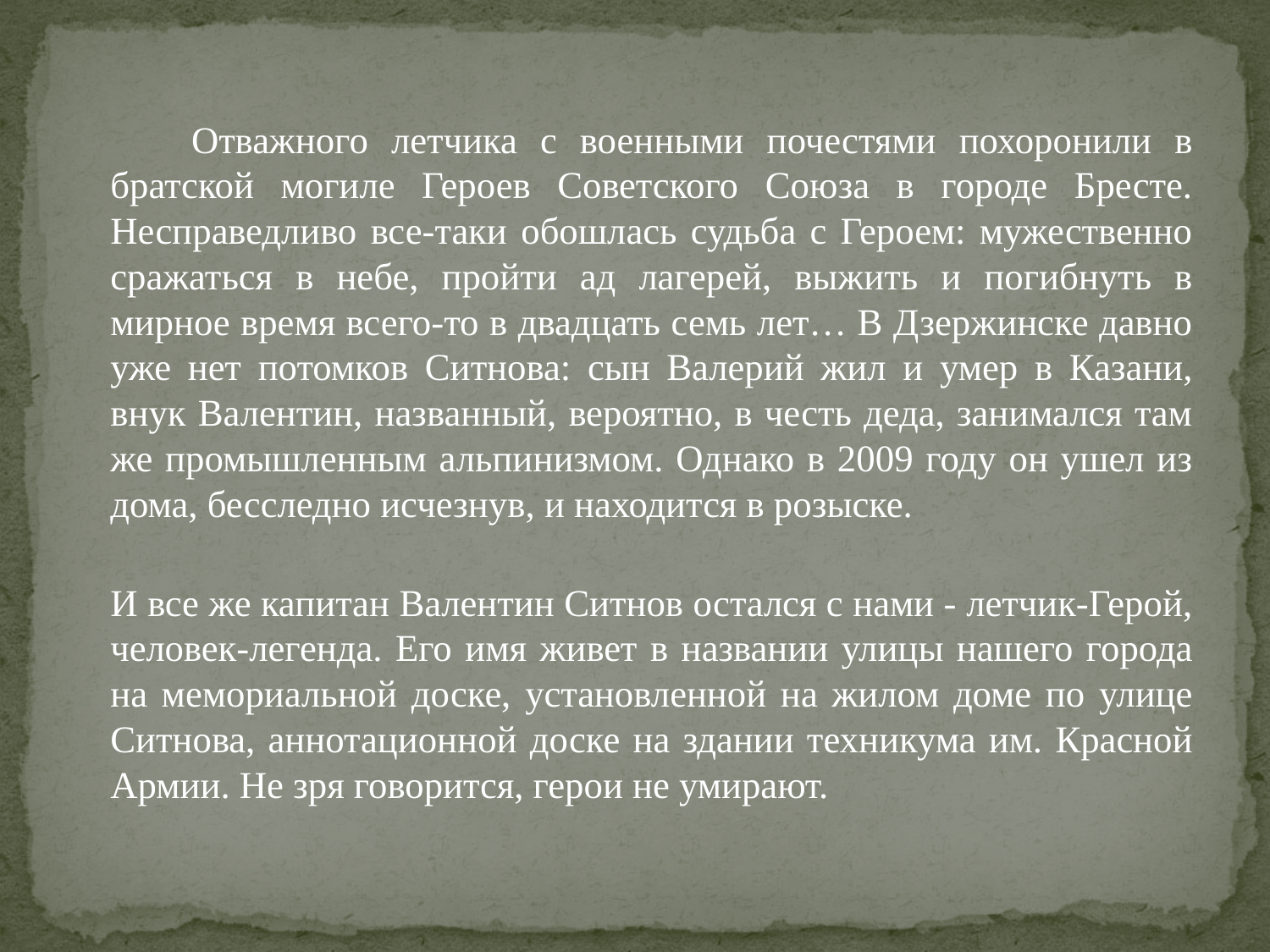

#
     Отважного летчика с военными почестями похоронили в братской могиле Героев Советского Союза в городе Бресте. Несправедливо все-таки обошлась судьба с Героем: мужественно сражаться в небе, пройти ад лагерей, выжить и погибнуть в мирное время всего-то в двадцать семь лет… В Дзержинске давно уже нет потомков Ситнова: сын Валерий жил и умер в Казани, внук Валентин, названный, вероятно, в честь деда, занимался там же промышленным альпинизмом. Однако в 2009 году он ушел из дома, бесследно исчезнув, и находится в розыске.
И все же капитан Валентин Ситнов остался с нами - летчик-Герой, человек-легенда. Его имя живет в названии улицы нашего города на мемориальной доске, установленной на жилом доме по улице Ситнова, аннотационной доске на здании техникума им. Красной Армии. Не зря говорится, герои не умирают.